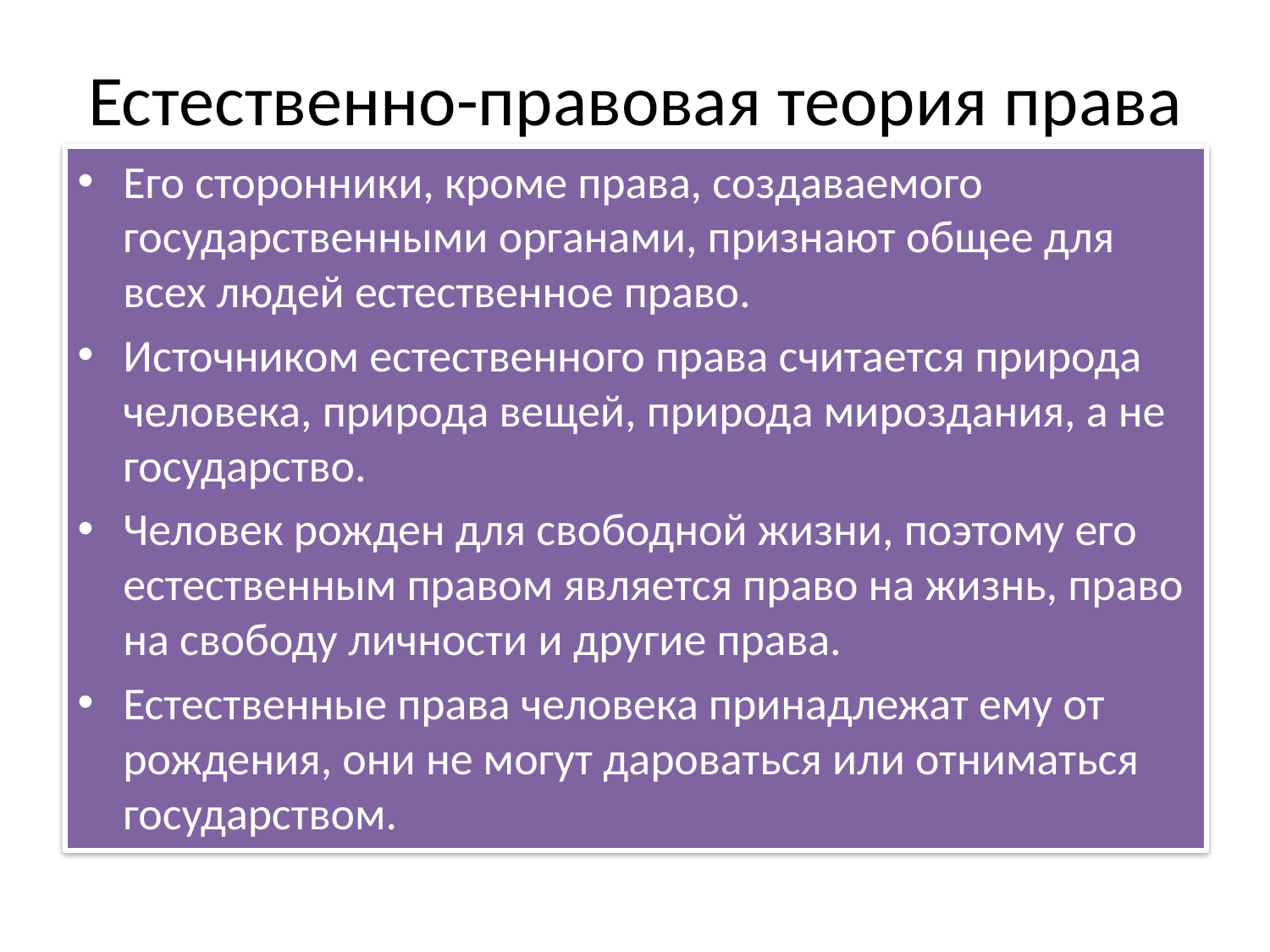

# Естественно-правовая теория права
Его сторонники, кроме права, создаваемого государственными органами, признают общее для всех людей естественное право.
Источником естественного права считается природа человека, природа вещей, природа мироздания, а не государство.
Человек рожден для свободной жизни, поэтому его естественным правом является право на жизнь, право на свободу личности и другие права.
Естественные права человека принадлежат ему от рождения, они не могут дароваться или отниматься государством.